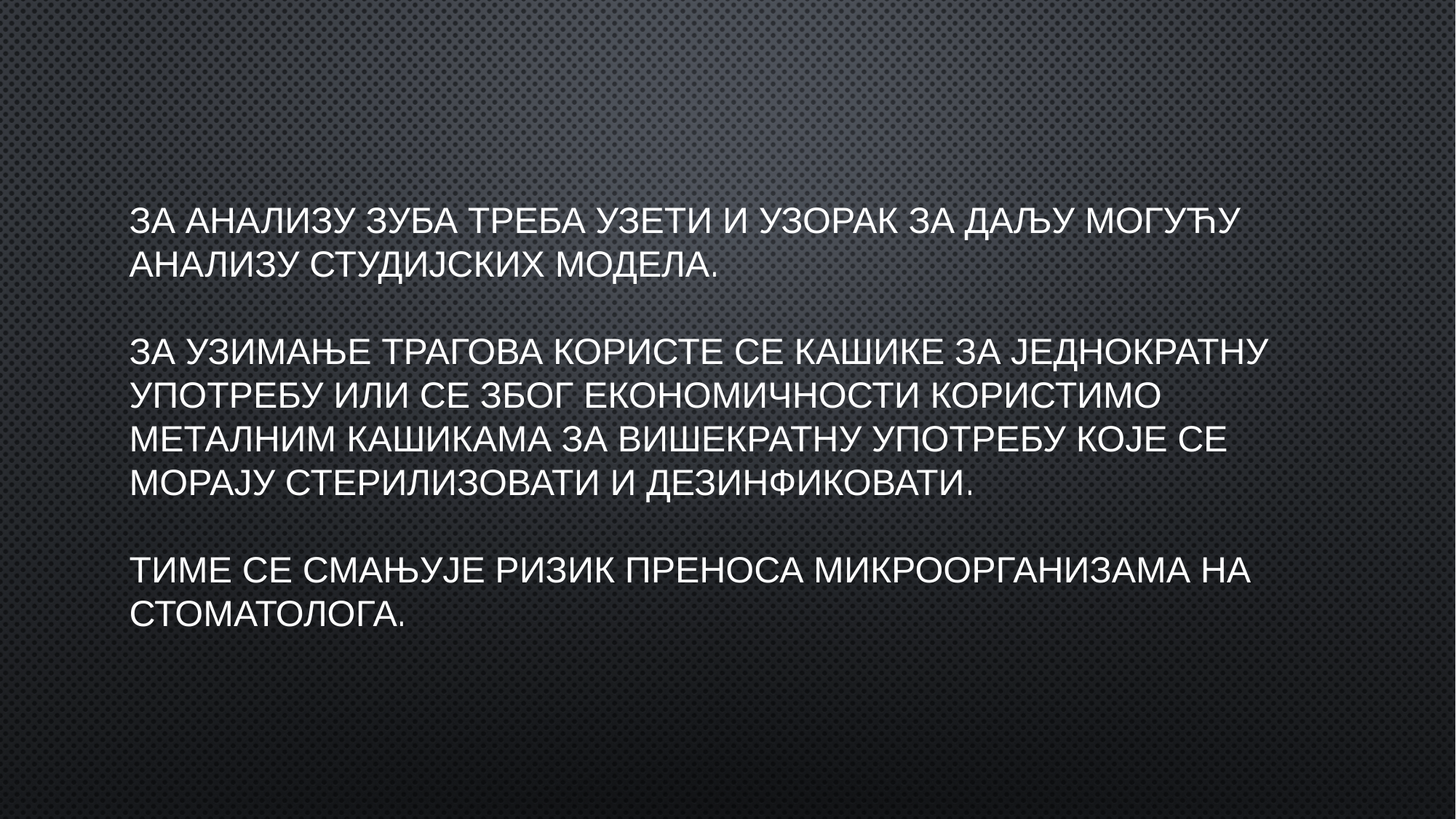

За анализу зуба треба узети и узорак за даљу могућу анализу студијских модела.
За узимање трагова користе се кашике за једнократну употребу или се због економичности користимо металним кашикама за вишекратну употребу које се морају стерилизовати и дезинфиковати.
Тиме се смањује ризик преноса микроорганизама на стоматолога.